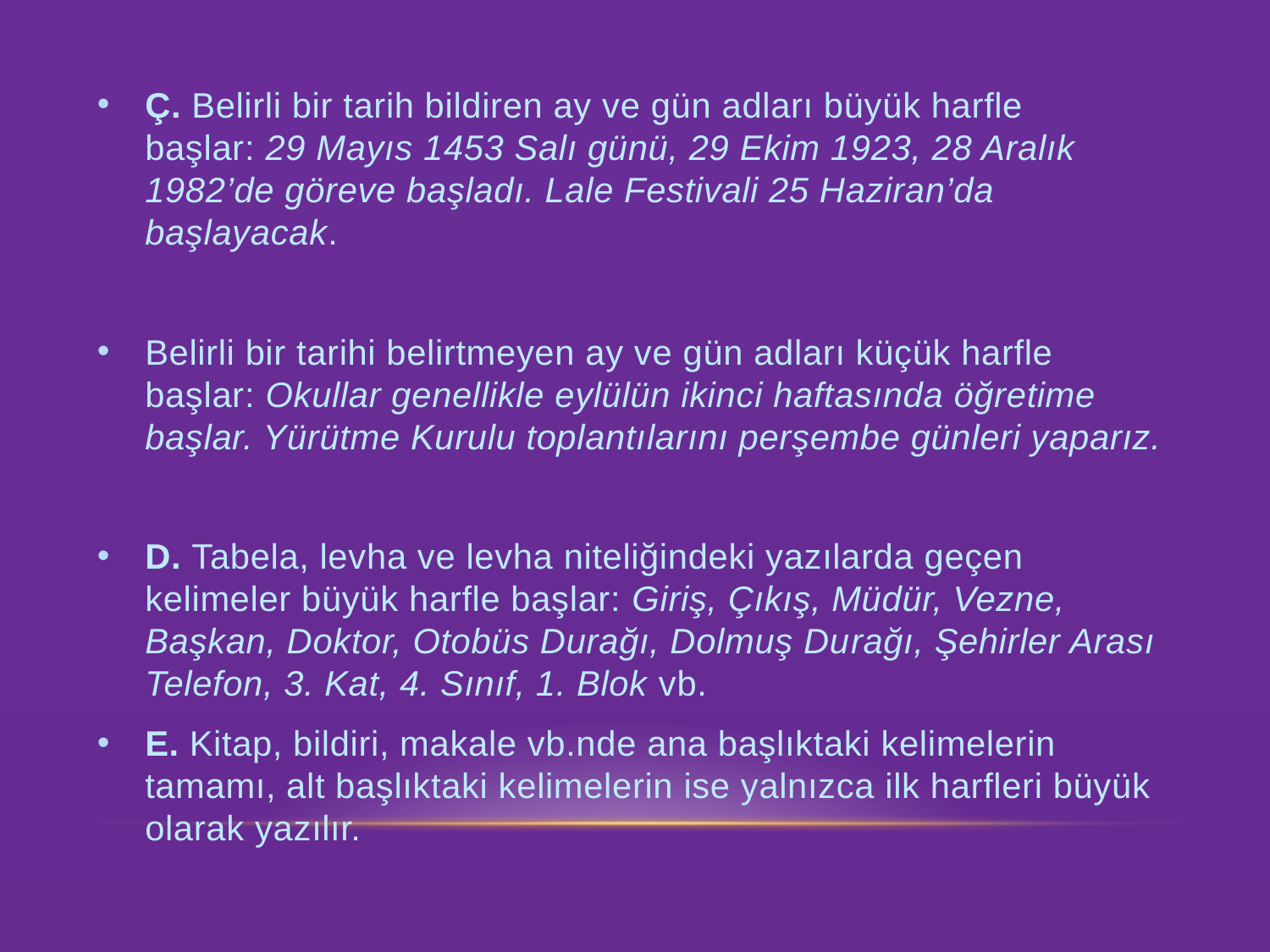

Ç. Belirli bir tarih bildiren ay ve gün adları büyük harfle başlar: 29 Mayıs 1453 Salı günü, 29 Ekim 1923, 28 Aralık 1982’de göreve başladı. Lale Festivali 25 Haziran’da başlayacak.

Belirli bir tarihi belirtmeyen ay ve gün adları küçük harfle başlar: Okullar genel­likle eylülün ikinci haftasında öğretime başlar. Yürütme Kurulu toplantı­larını perşembe günleri yaparız.

D. Tabela, levha ve levha niteliğindeki yazılarda geçen kelimeler büyük harfle başlar: Giriş, Çıkış, Müdür, Vezne, Başkan, Doktor, Otobüs Durağı, Dolmuş Du­rağı, Şehirler Arası Telefon, 3. Kat, 4. Sınıf, 1. Blok vb.
E. Kitap, bildiri, makale vb.nde ana başlıktaki kelimelerin tamamı, alt başlıktaki kelimelerin ise yalnızca ilk harfleri büyük olarak yazılır.